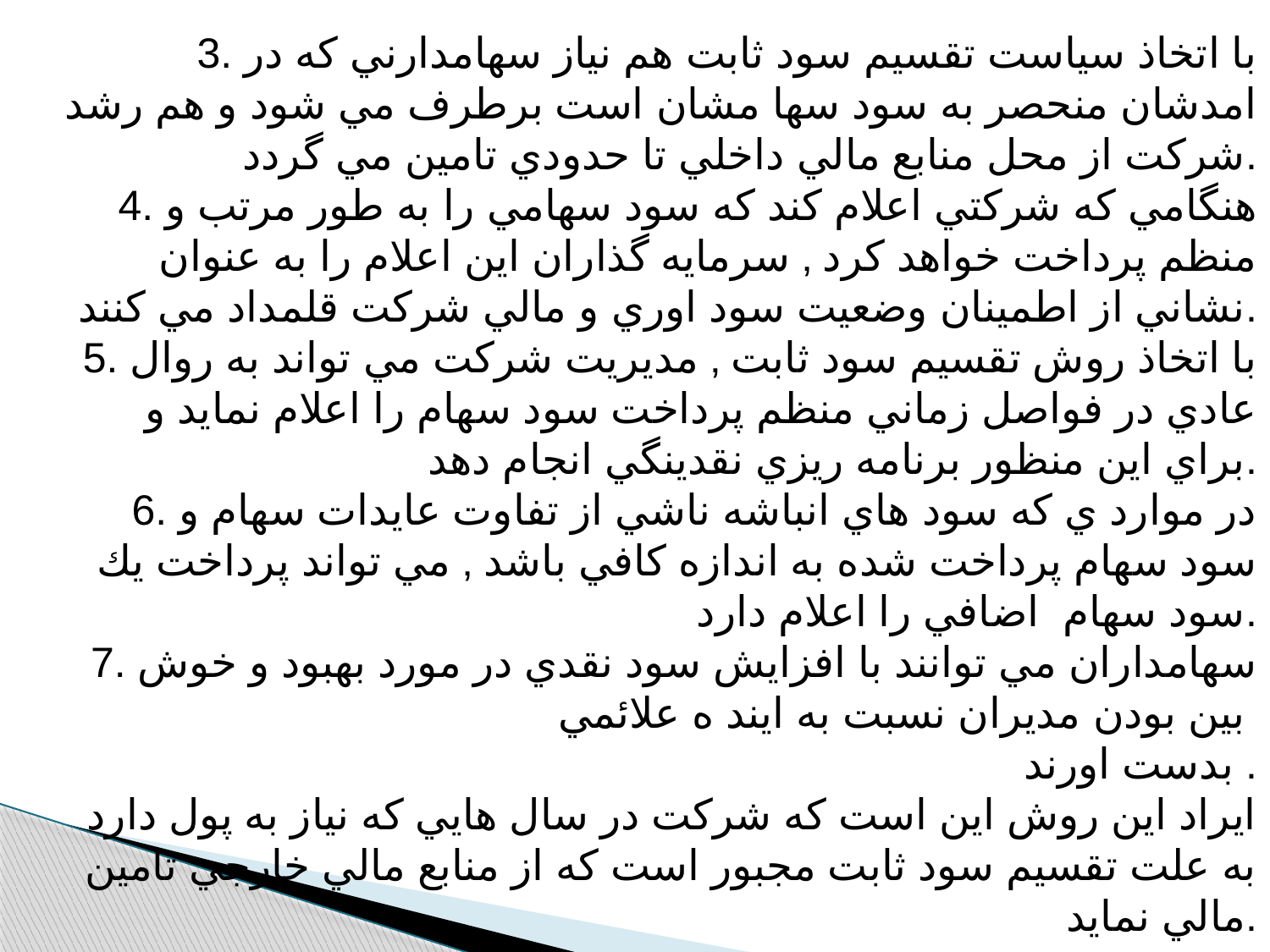

3. با اتخاذ سياست تقسيم سود ثابت هم نياز سهامدارني كه در امدشان منحصر به سود سها مشان است برطرف مي شود و هم رشد شركت از محل منابع مالي داخلي تا حدودي تامين مي گردد.
4. هنگامي كه شركتي اعلام كند كه سود سهامي را به طور مرتب و منظم پرداخت خواهد كرد ‚ سرمايه گذاران اين اعلام را به عنوان نشاني از اطمينان وضعيت سود اوري و مالي شركت قلمداد مي كنند.
5. با اتخاذ روش تقسيم سود ثابت ‚ مديريت شركت مي تواند به روال عادي در فواصل زماني منظم پرداخت سود سهام را اعلام نمايد و براي اين منظور برنامه ريزي نقدينگي انجام دهد.
6. در موارد ي كه سود هاي انباشه ناشي از تفاوت عايدات سهام و سود سهام پرداخت شده به اندازه كافي باشد ‚ مي تواند پرداخت يك سود سهام  اضافي را اعلام دارد.
7. سهامداران مي توانند با افزايش سود نقدي در مورد بهبود و خوش بين بودن مديران نسبت به ايند ه علائمي
بدست اورند .
ايراد اين روش اين است كه شركت در سال هايي كه نياز به پول دارد به علت تقسيم سود ثابت مجبور است كه از منابع مالي خارجي تامين مالي نمايد.